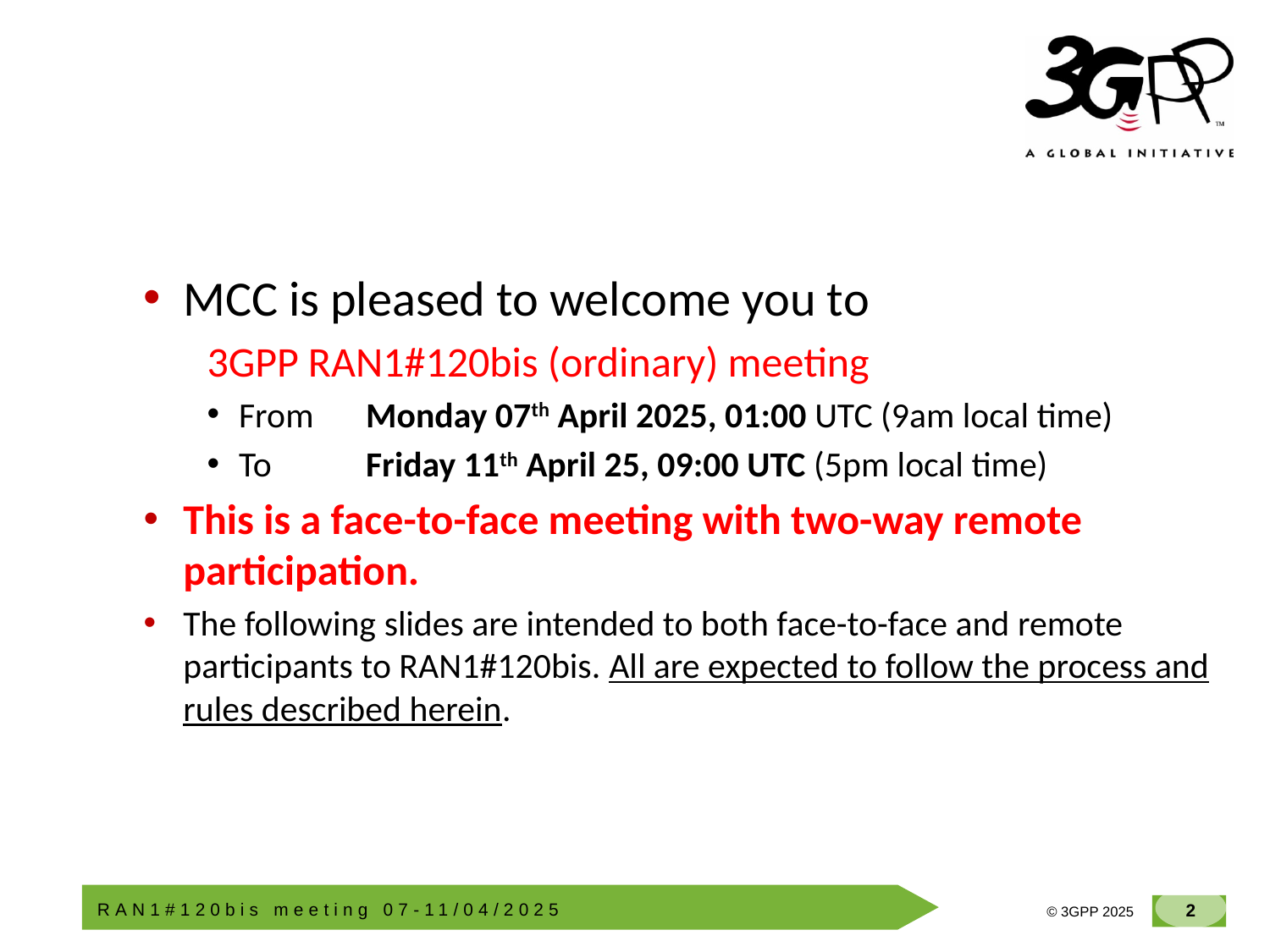

MCC is pleased to welcome you to
3GPP RAN1#120bis (ordinary) meeting
From 	Monday 07th April 2025, 01:00 UTC (9am local time)
To 	Friday 11th April 25, 09:00 UTC (5pm local time)
This is a face-to-face meeting with two-way remote participation.
The following slides are intended to both face-to-face and remote participants to RAN1#120bis. All are expected to follow the process and rules described herein.